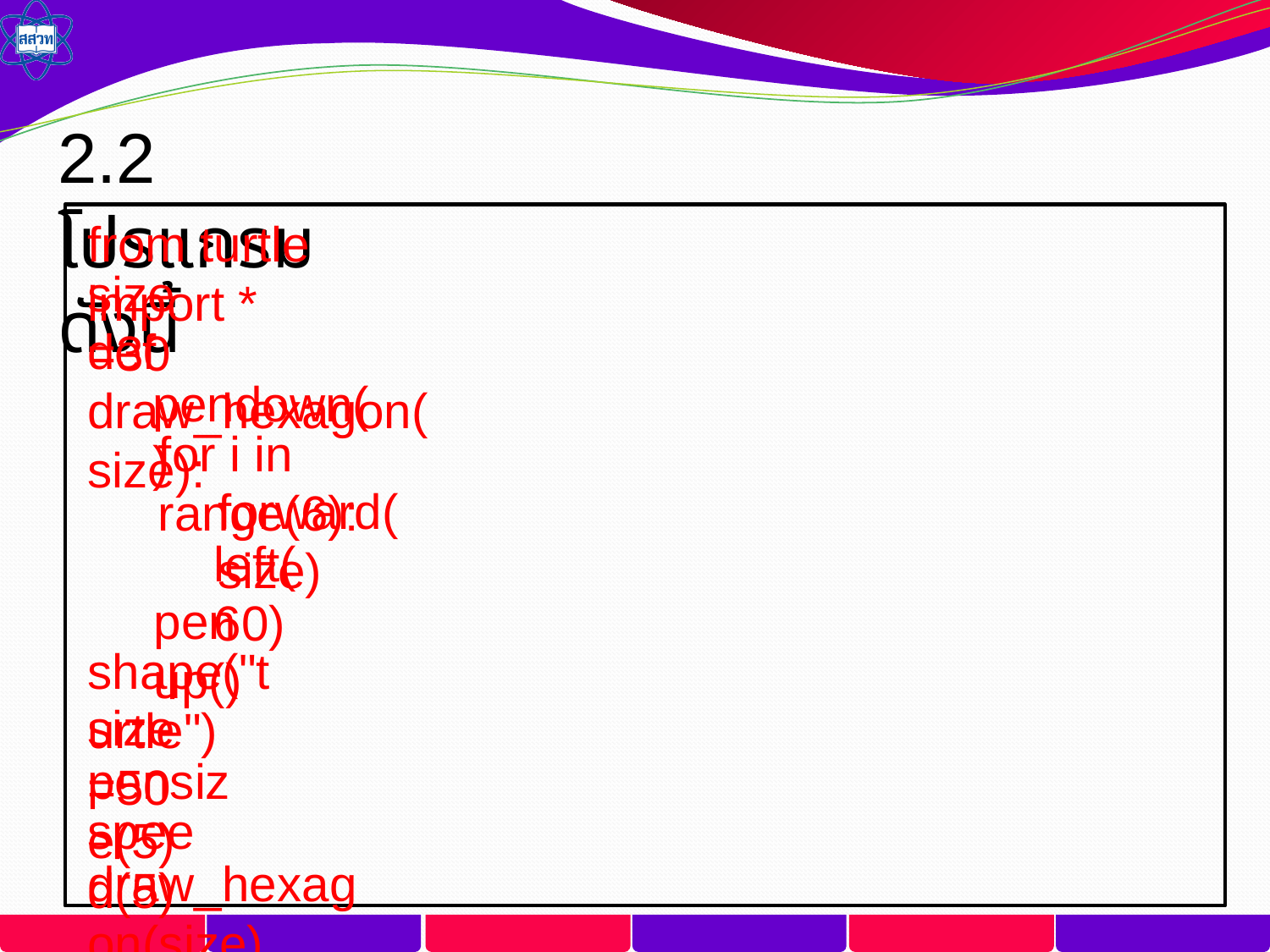

2.2 โปรแกรม ดังนี้

from turtle import *
size=30
def draw_hexagon(size):
pendown()
for i in range(6):
forward(size)
left(60)
penup()
shape("turtle")
size=50
pensize(5)
speed(5)
draw_hexagon(size)